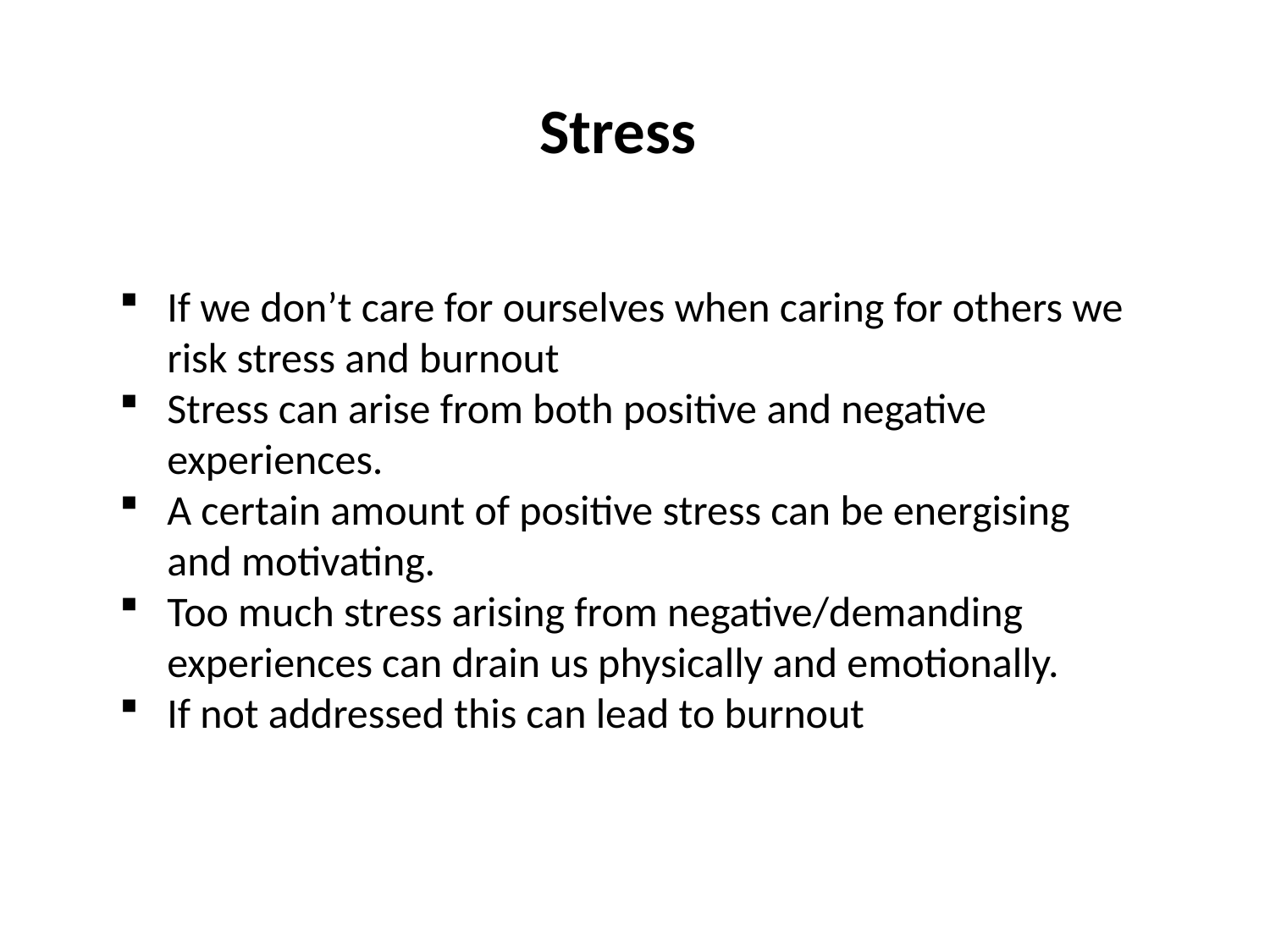

Stress

If we don’t care for ourselves when caring for others we risk stress and burnout
Stress can arise from both positive and negative experiences.
A certain amount of positive stress can be energising and motivating.
Too much stress arising from negative/demanding experiences can drain us physically and emotionally.
If not addressed this can lead to burnout